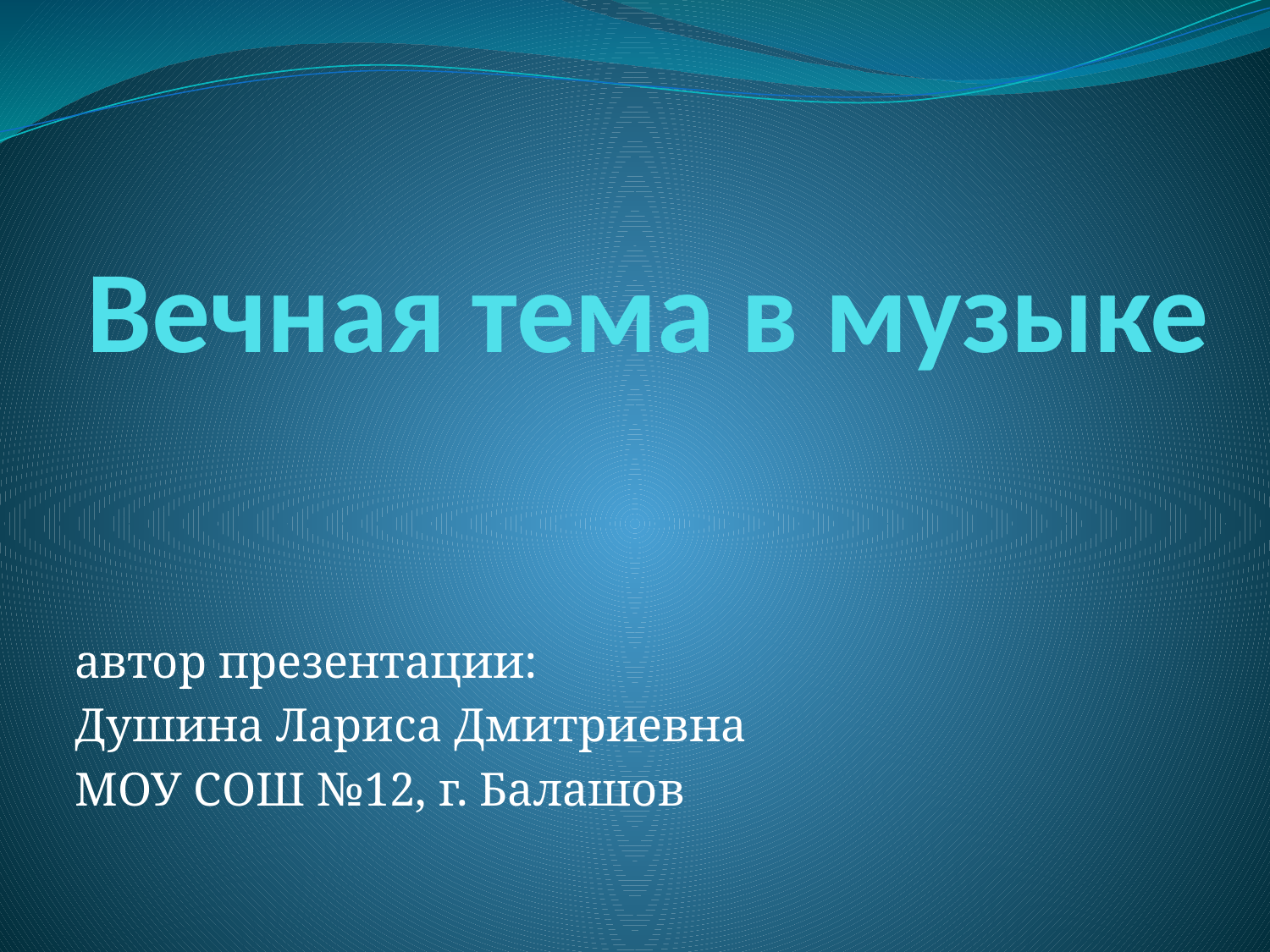

# Вечная тема в музыке
автор презентации:
Душина Лариса Дмитриевна
МОУ СОШ №12, г. Балашов